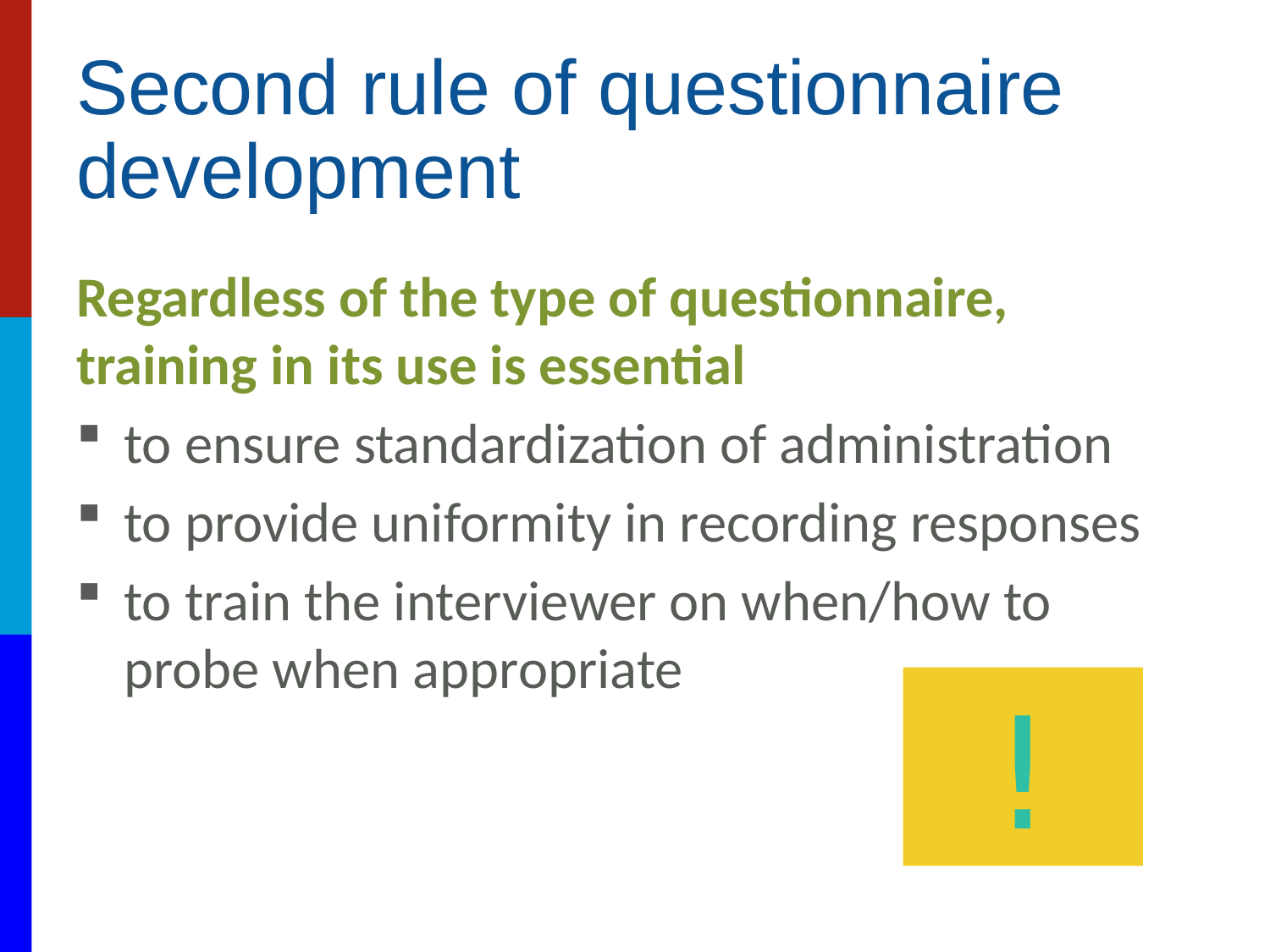

# Second rule of questionnaire development
Regardless of the type of questionnaire, training in its use is essential
to ensure standardization of administration
to provide uniformity in recording responses
to train the interviewer on when/how to probe when appropriate

!